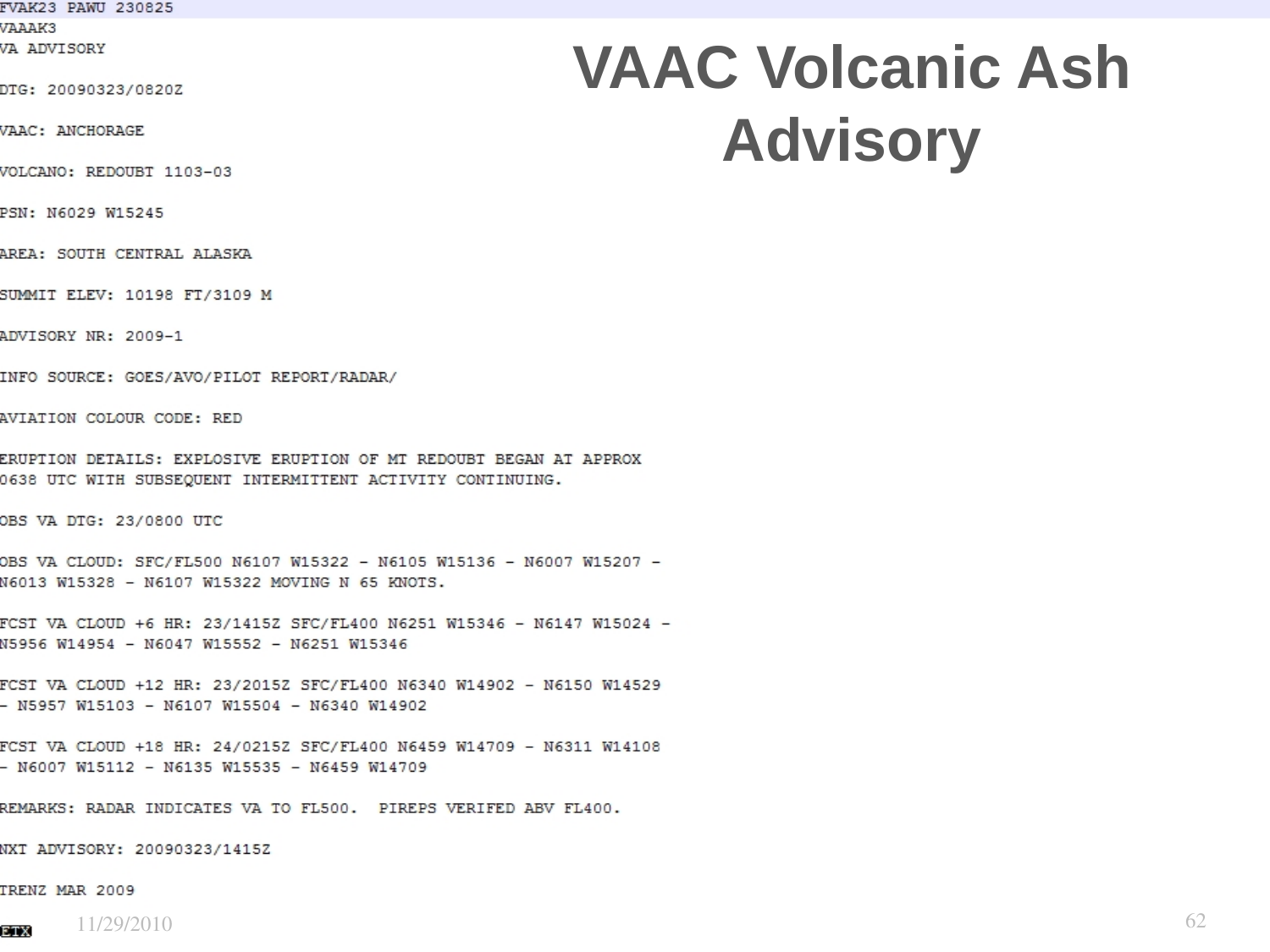

# VAAC Volcanic Ash Advisory
11/29/2010
62